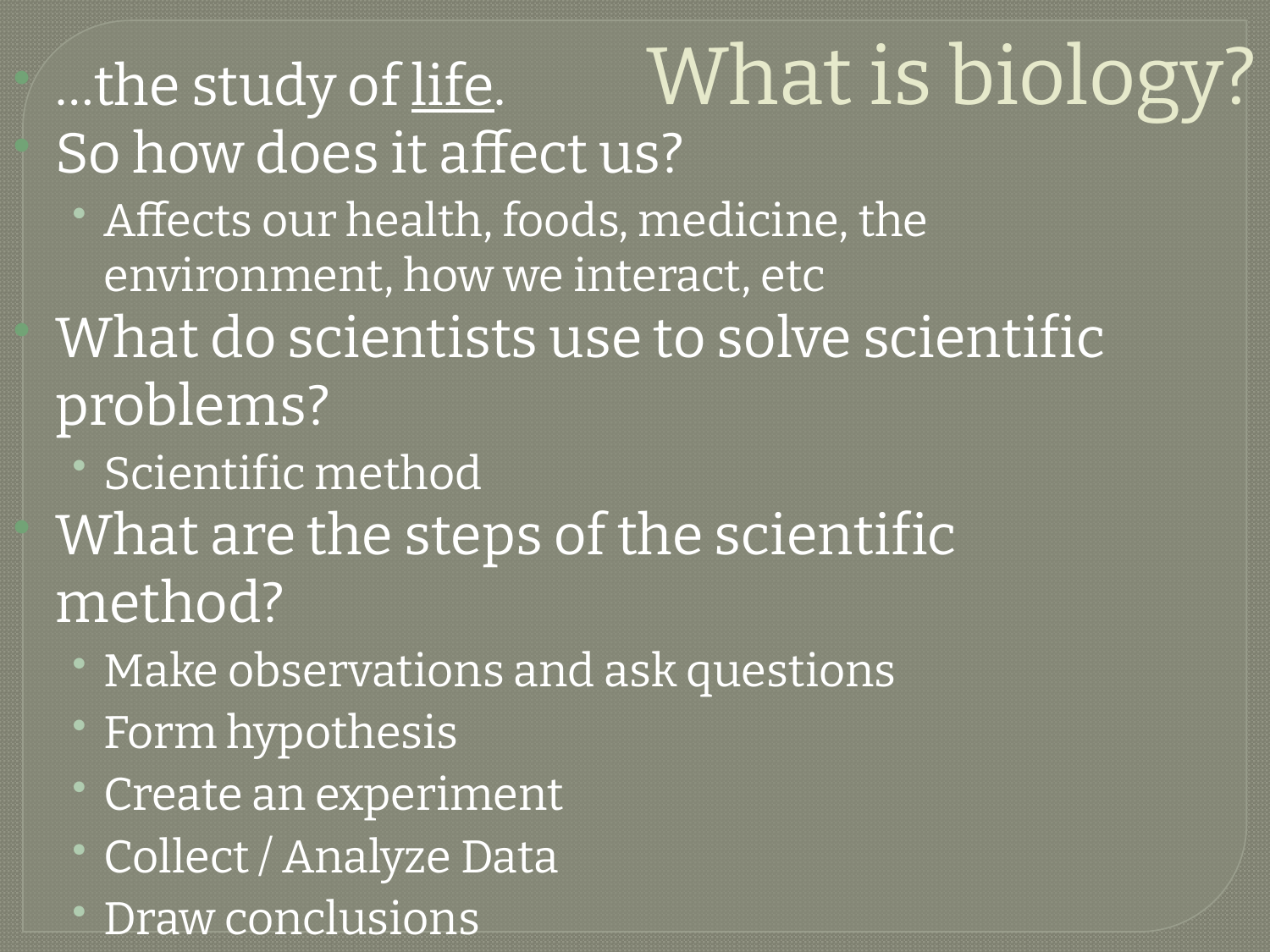

What is biology?
…the study of life.
So how does it affect us?
Affects our health, foods, medicine, the environment, how we interact, etc
What do scientists use to solve scientific problems?
Scientific method
What are the steps of the scientific method?
Make observations and ask questions
Form hypothesis
Create an experiment
Collect / Analyze Data
Draw conclusions